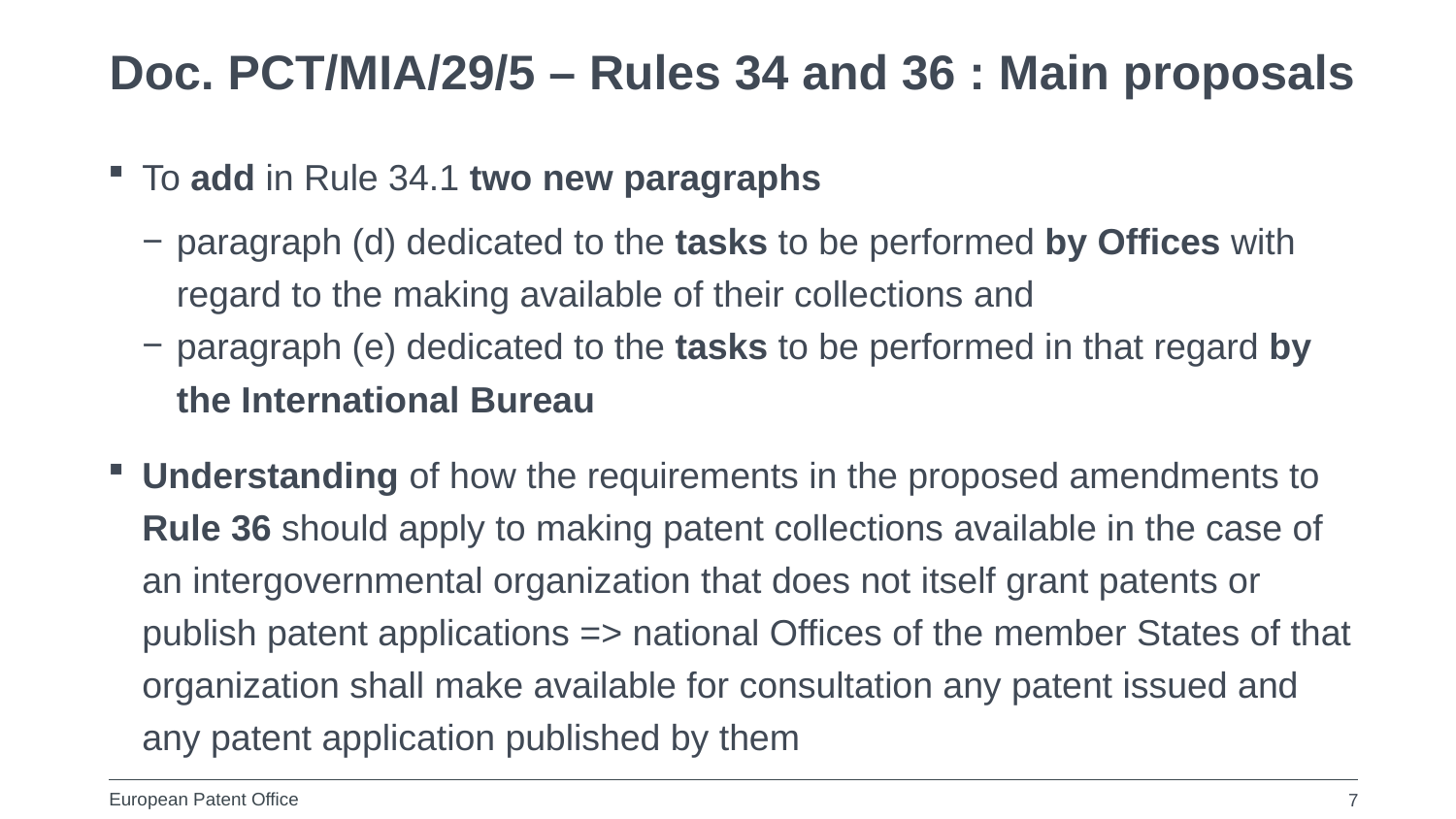

# Doc. PCT/MIA/29/5 – Rules 34 and 36 : Main proposals
To add in Rule 34.1 two new paragraphs
paragraph (d) dedicated to the tasks to be performed by Offices with regard to the making available of their collections and
paragraph (e) dedicated to the tasks to be performed in that regard by the International Bureau
Understanding of how the requirements in the proposed amendments to Rule 36 should apply to making patent collections available in the case of an intergovernmental organization that does not itself grant patents or publish patent applications => national Offices of the member States of that organization shall make available for consultation any patent issued and any patent application published by them
7